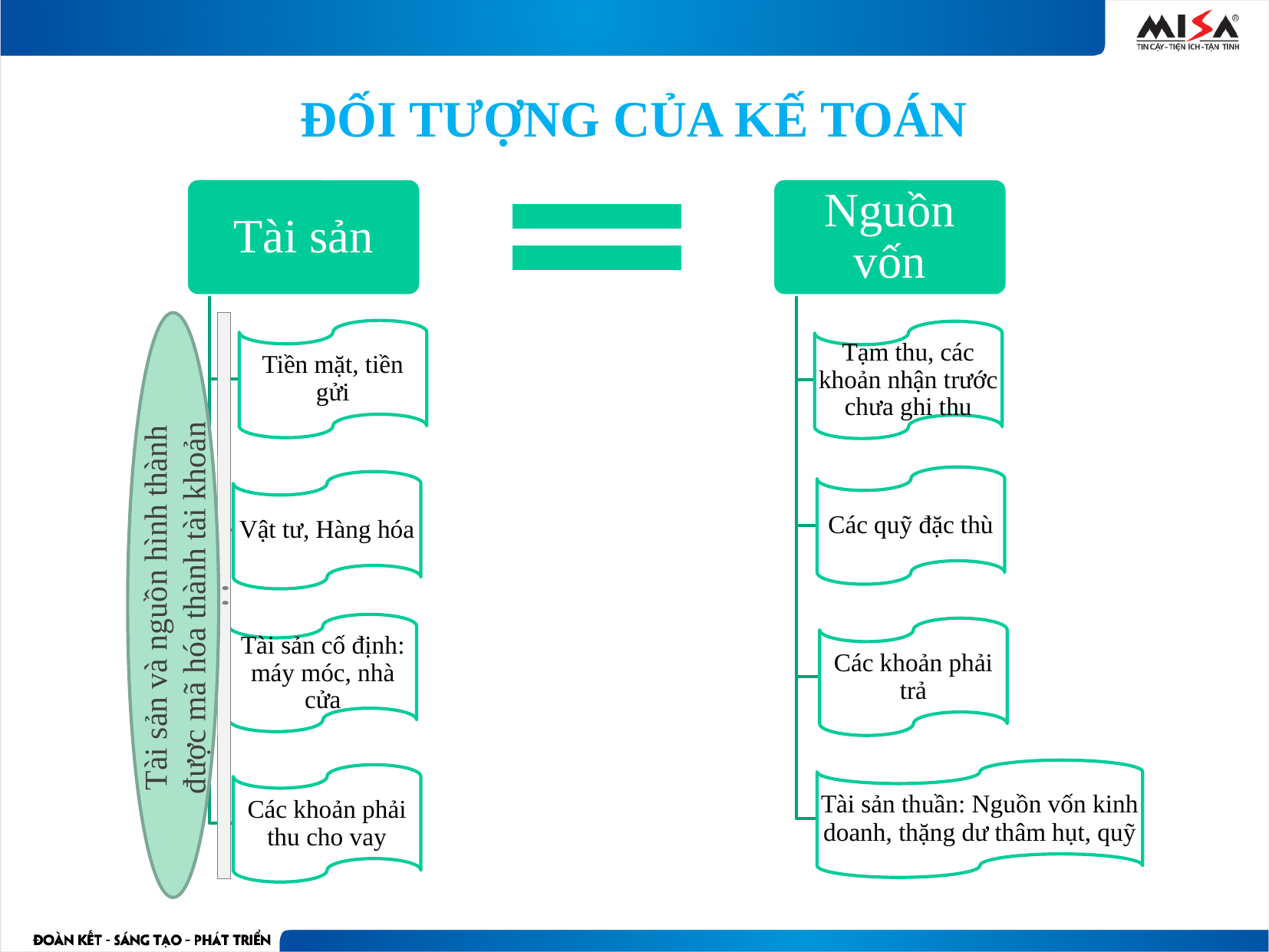

# ĐỐI TƯỢNG CỦA KẾ TOÁN
Tài sản
Tiền mặt, tiền gửi
Vật tư, Hàng hóa
Tài sản cố định: máy móc, nhà cửa
Các khoản phải thu cho vay

Nguồn vốn
Tạm thu, các khoản nhận trước chưa ghi thu
Các quỹ đặc thù
Các khoản phải trả
Tài sản thuần: Nguồn vốn kinh doanh, thặng dư thâm hụt, quỹ

Tài sản và nguồn hình thành được mã hóa thành tài khoản